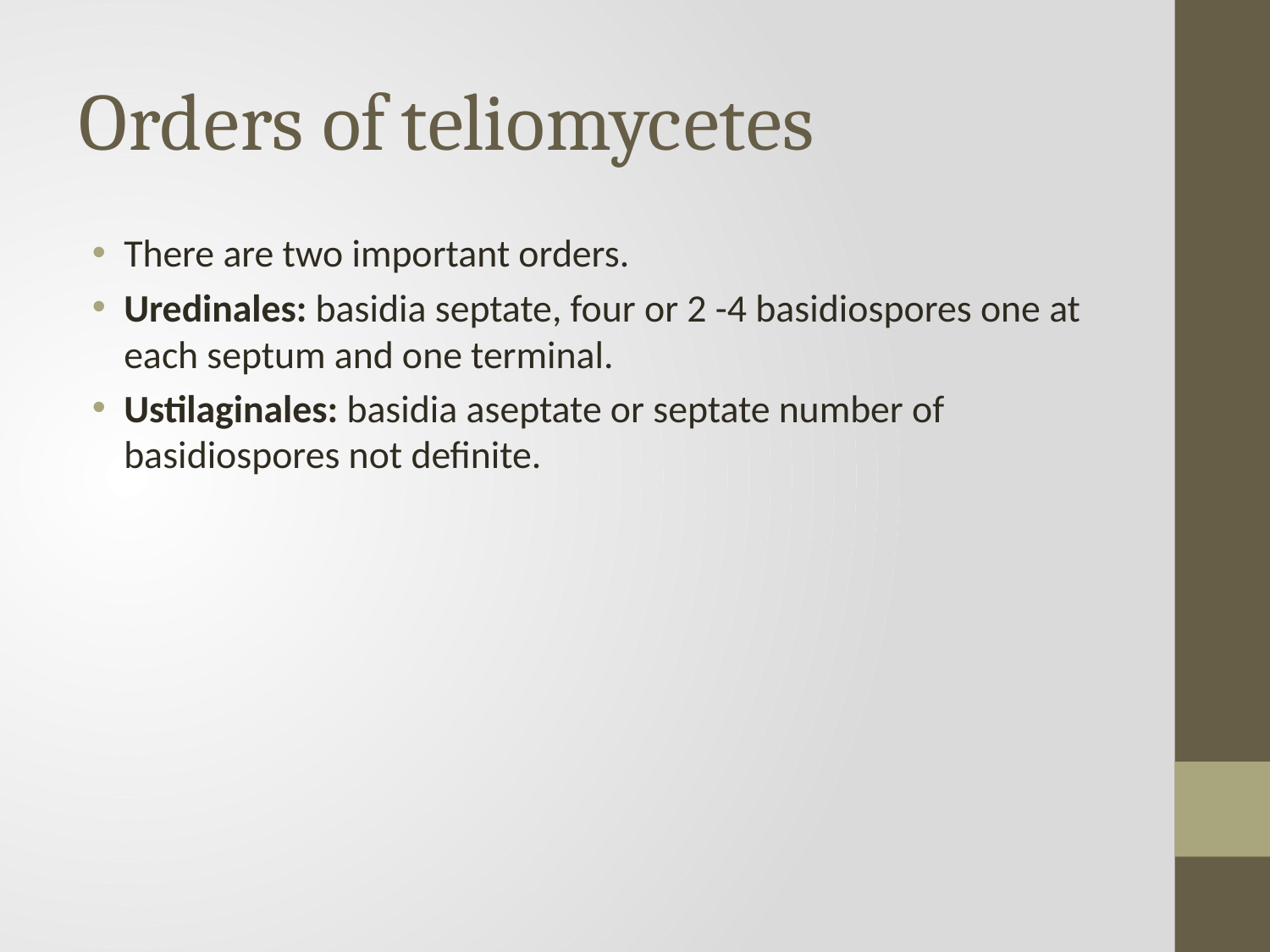

# Orders of teliomycetes
There are two important orders.
Uredinales: basidia septate, four or 2 -4 basidiospores one at each septum and one terminal.
Ustilaginales: basidia aseptate or septate number of basidiospores not definite.